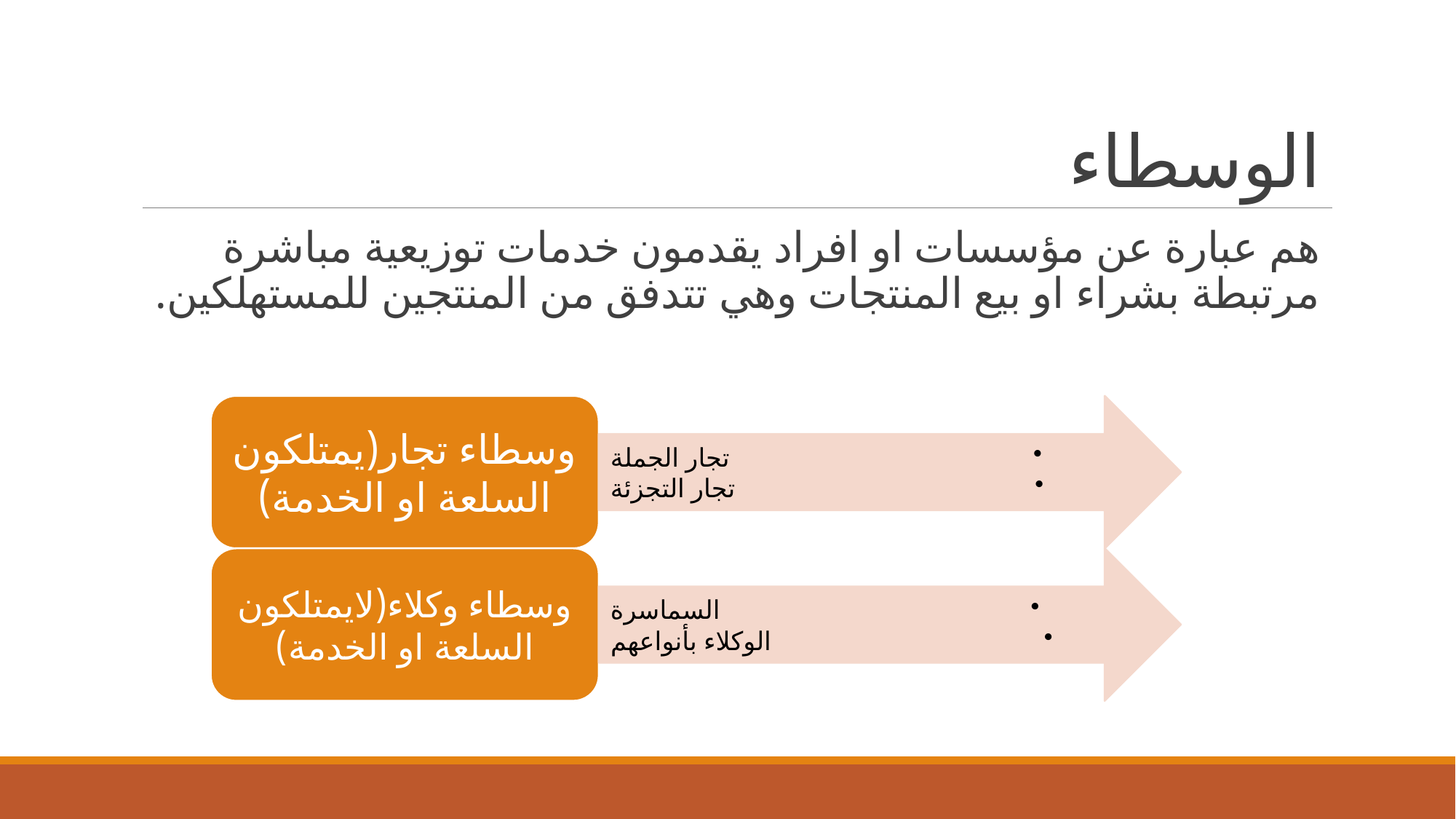

# الوسطاء
هم عبارة عن مؤسسات او افراد يقدمون خدمات توزيعية مباشرة مرتبطة بشراء او بيع المنتجات وهي تتدفق من المنتجين للمستهلكين.
وسطاء تجار(يمتلكون السلعة او الخدمة)
تجار الجملة
تجار التجزئة
السماسرة